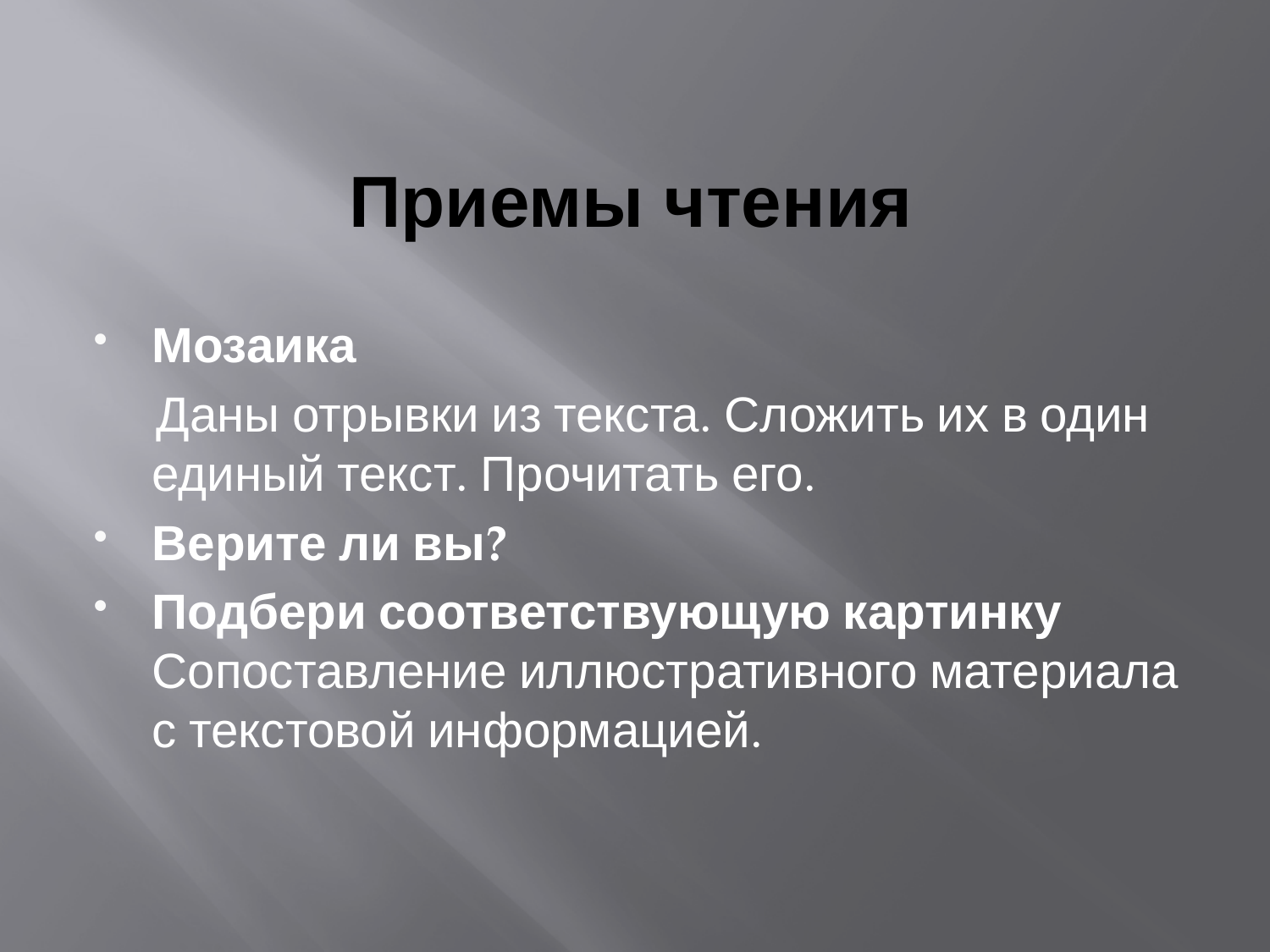

# Приемы чтения
Мозаика
     Даны отрывки из текста. Сложить их в один единый текст. Прочитать его.
Верите ли вы?
Подбери соответствующую картинку Сопоставление иллюстративного материала с текстовой информацией.